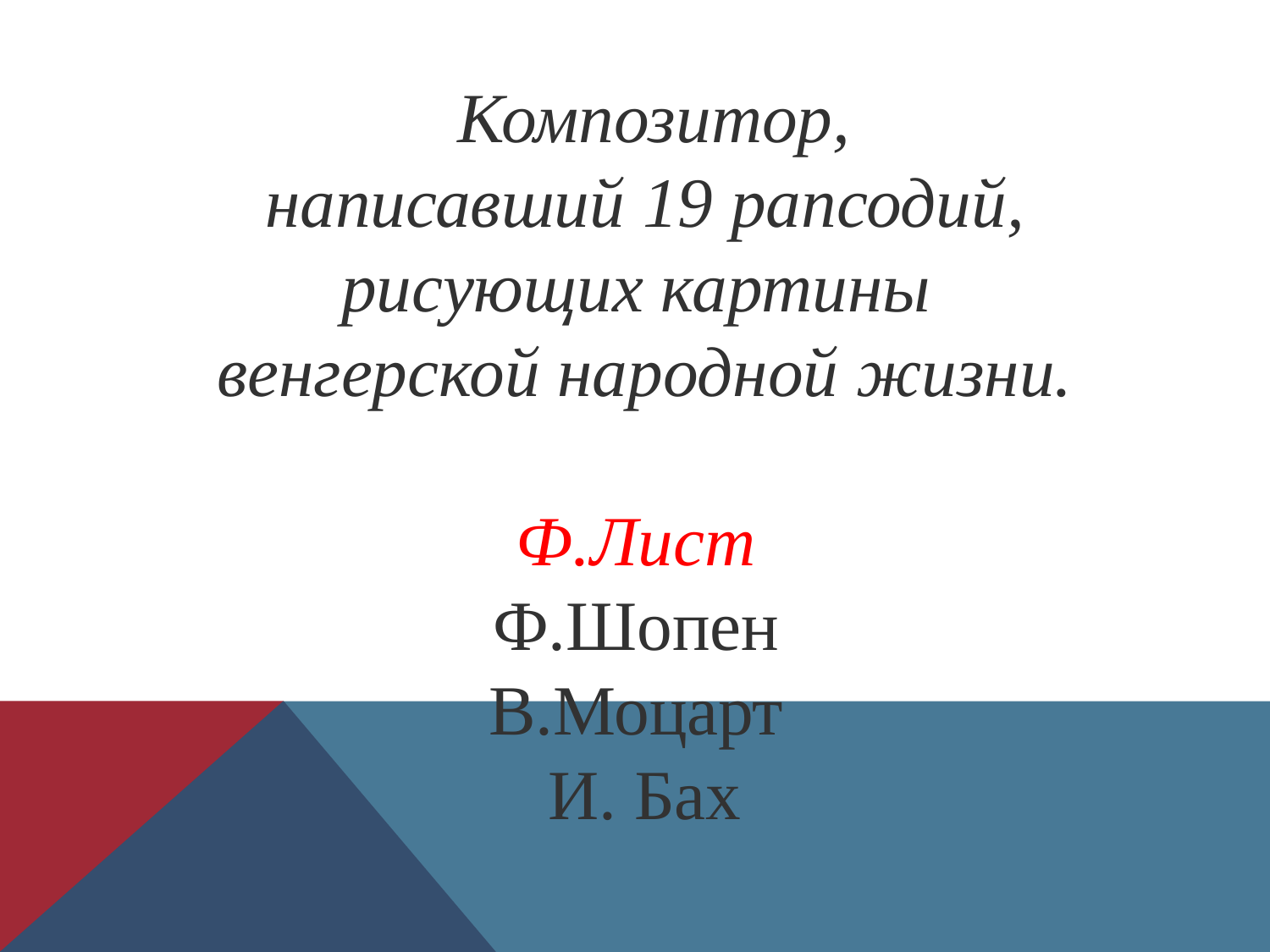

Композитор,
 написавший 19 рапсодий,
рисующих картины
венгерской народной жизни.
Ф.Лист
Ф.Шопен
В.Моцарт
И. Бах